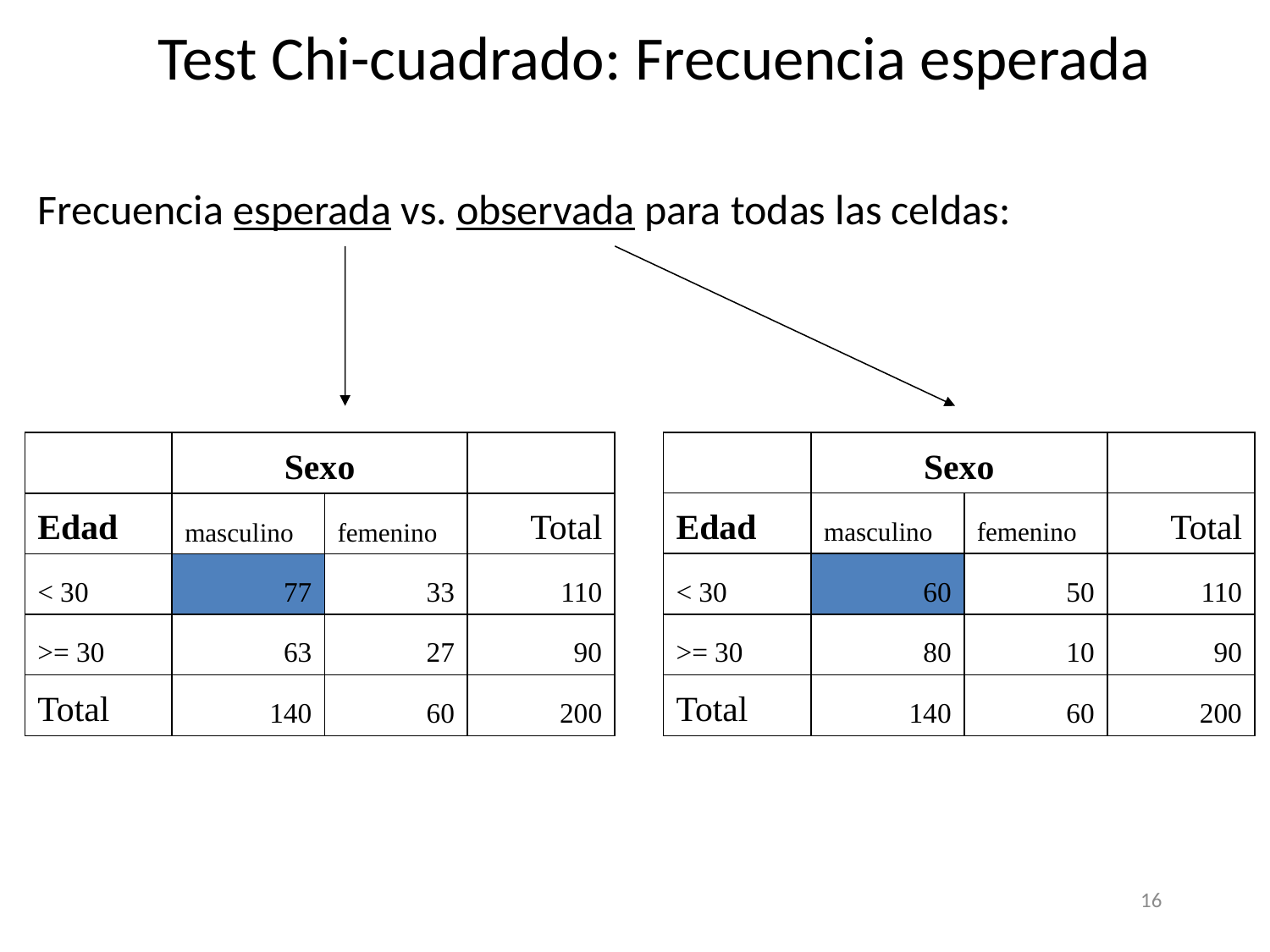

# Test Chi-cuadrado: Frecuencia esperada
Frecuencia esperada vs. observada para todas las celdas:

|  | Sexo |  |  |
| --- | --- | --- | --- |
| Edad | masculino | femenino | Total |
| < 30 | 60 | 50 | 110 |
| >= 30 | 80 | 10 | 90 |
| Total | 140 | 60 | 200 |
|  | Sexo |  |  |
| --- | --- | --- | --- |
| Edad | masculino | femenino | Total |
| < 30 | 77 | 33 | 110 |
| >= 30 | 63 | 27 | 90 |
| Total | 140 | 60 | 200 |
16